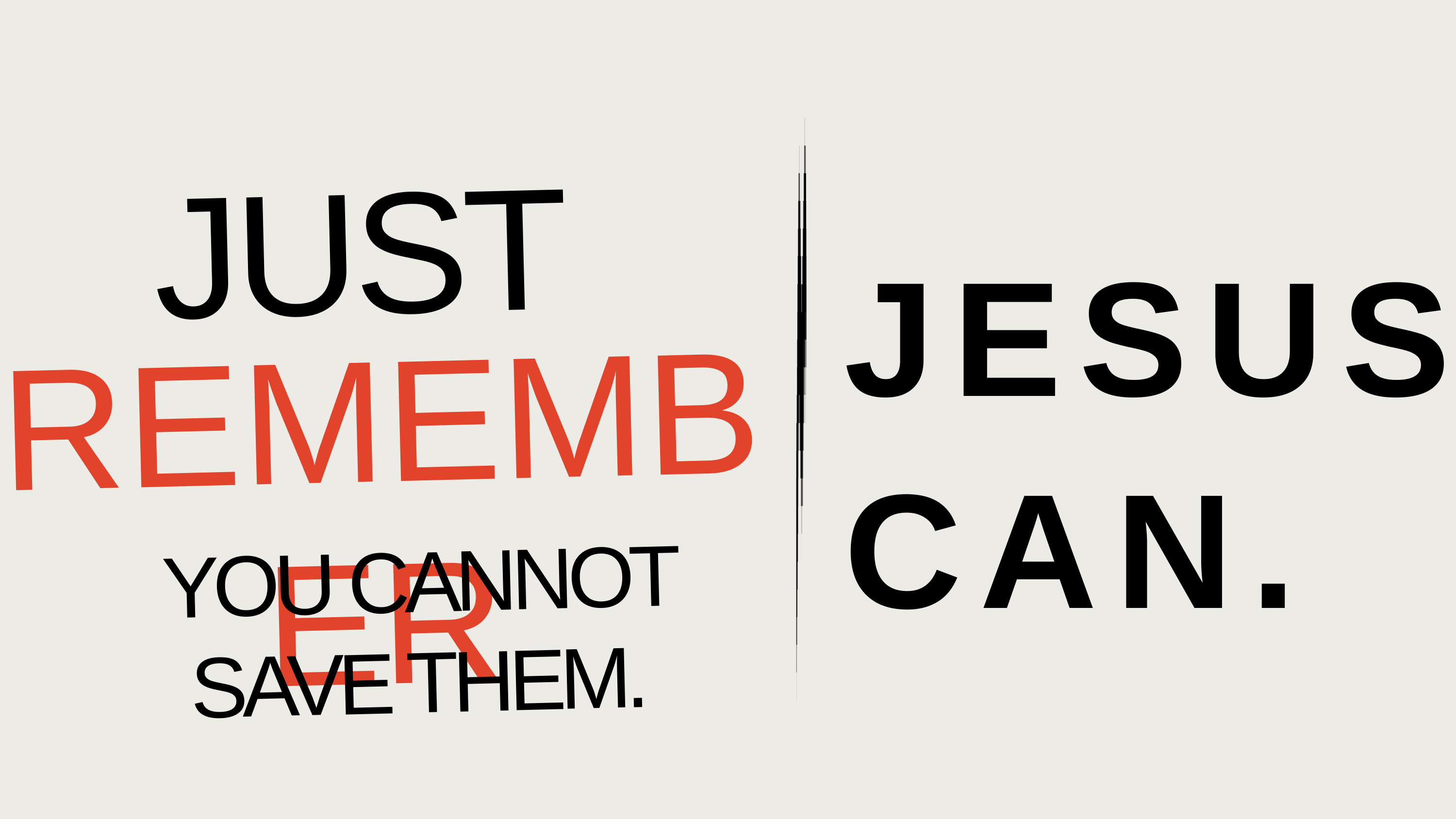

JUST
JESUS
CAN.
REMEMBER

YOU CANNOT SAVE THEM.